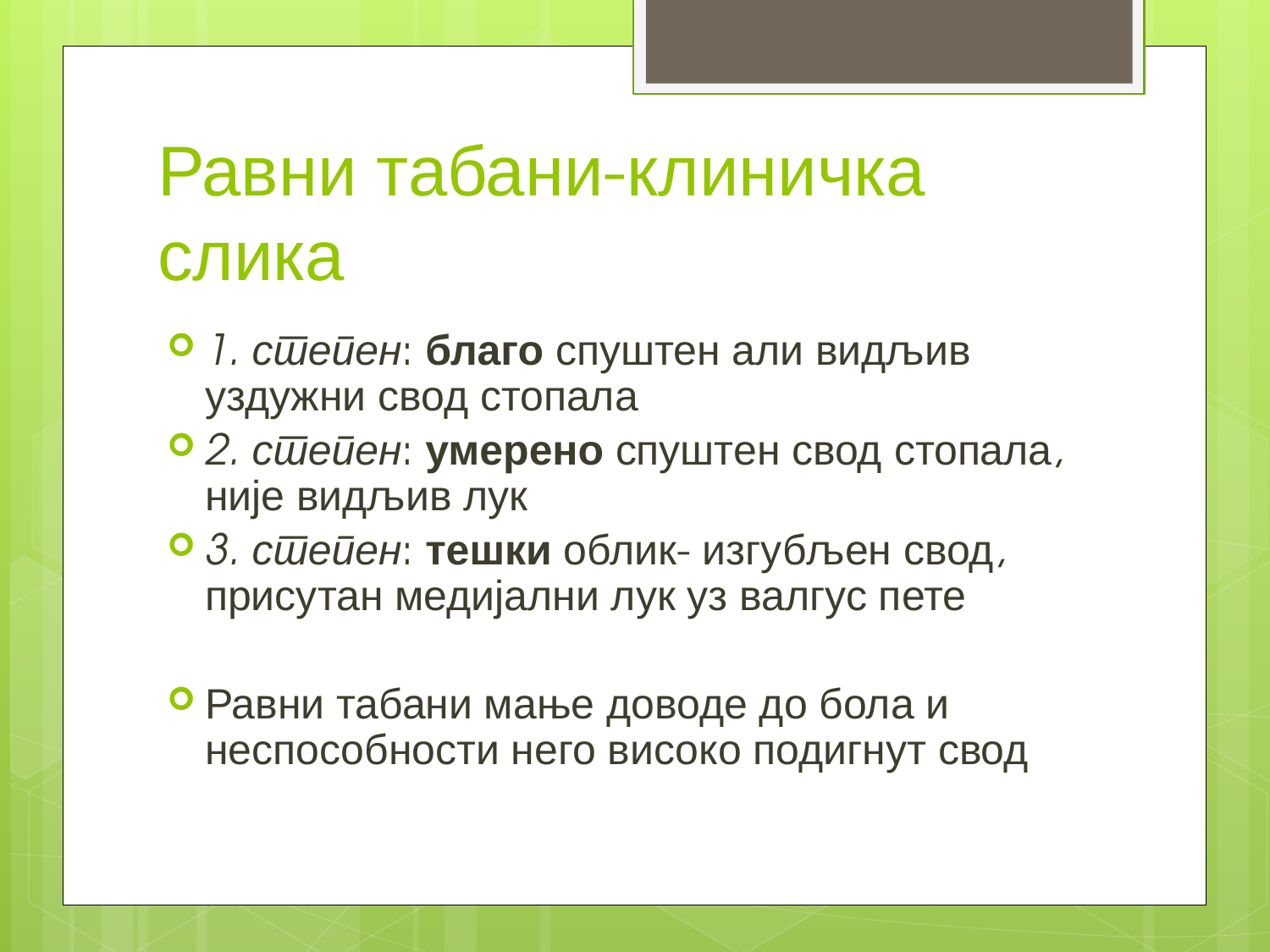

# Равни табани-клиничка слика
1. степен: благо спуштен али видљив уздужни свод стопала
2. степен: умерено спуштен свод стопала, није видљив лук
3. степен: тешки облик- изгубљен свод, присутан медијални лук уз валгус пете

Равни табани мање доводе до бола и неспособности него високо подигнут свод